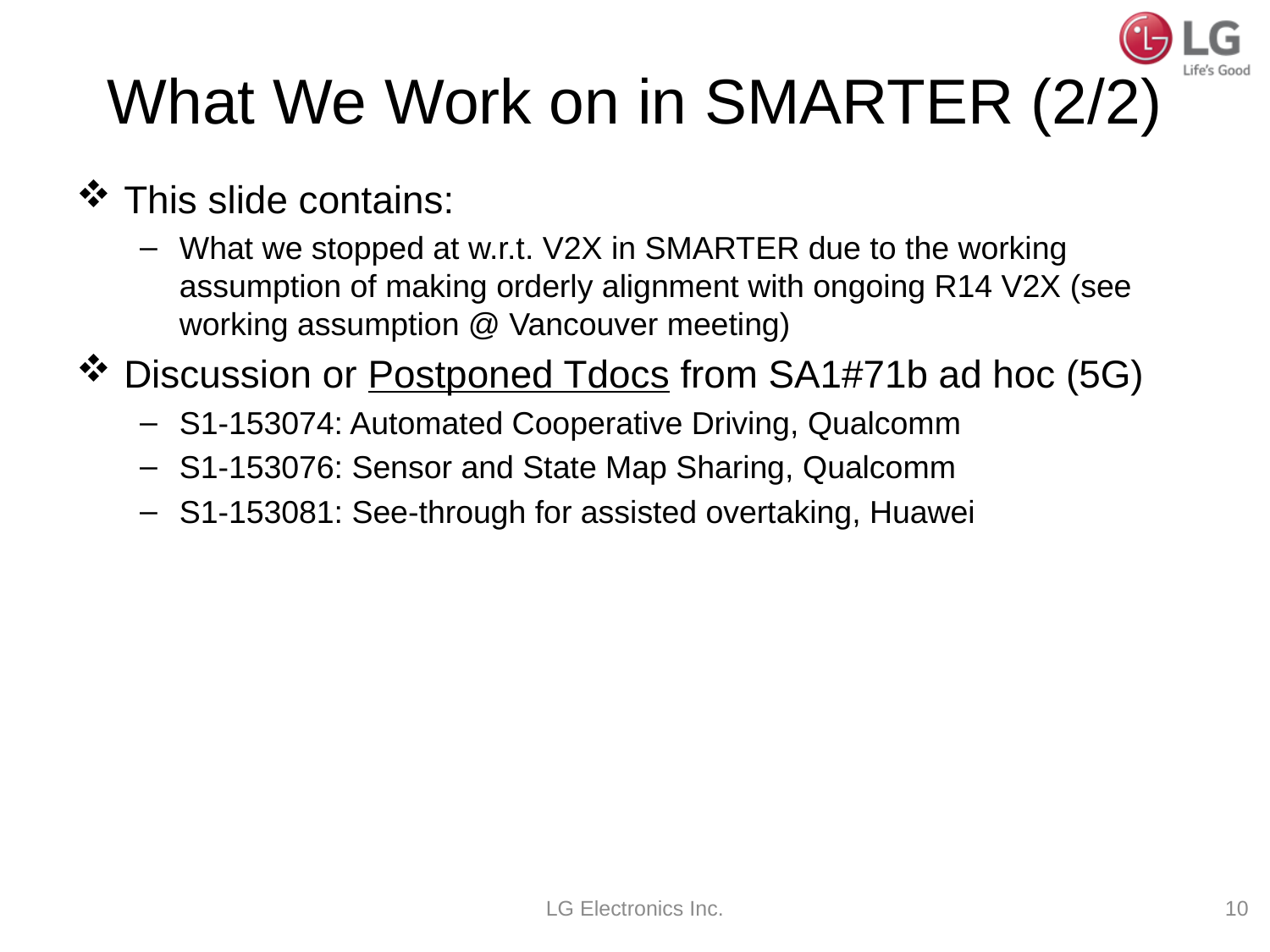

# What We Work on in SMARTER (2/2)
This slide contains:
What we stopped at w.r.t. V2X in SMARTER due to the working assumption of making orderly alignment with ongoing R14 V2X (see working assumption @ Vancouver meeting)
Discussion or Postponed Tdocs from SA1#71b ad hoc (5G)
S1-153074: Automated Cooperative Driving, Qualcomm
S1-153076: Sensor and State Map Sharing, Qualcomm
S1-153081: See-through for assisted overtaking, Huawei

LG Electronics Inc.
10